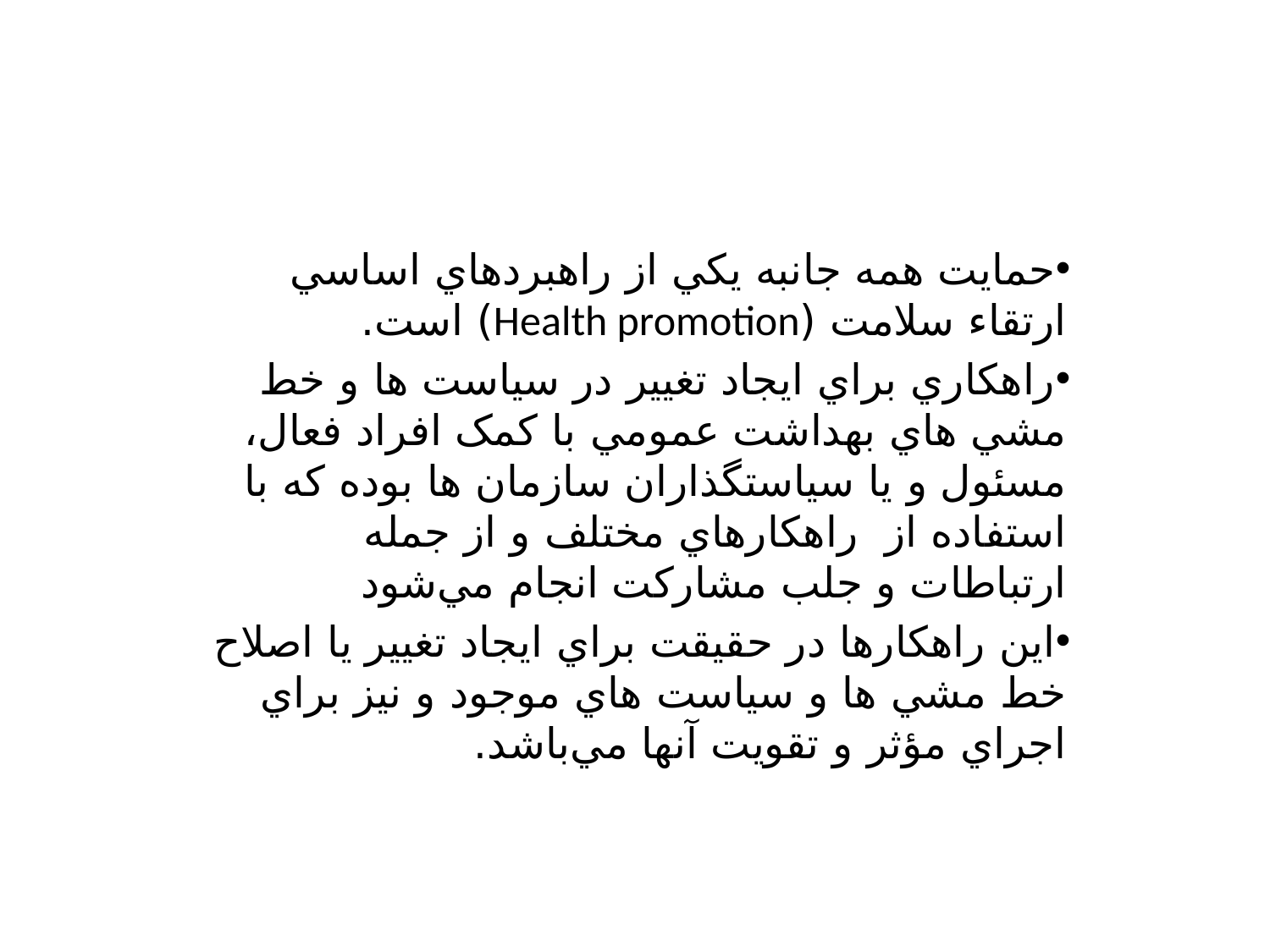

حمايت همه جانبه يکي از راهبردهاي اساسي ارتقاء سلامت (Health promotion) است.
راهکاري براي ايجاد تغيير در سياست ها و خط مشي هاي بهداشت عمومي ‌با کمک افراد فعال، مسئول و يا سياستگذاران سازمان ها بوده که با استفاده از  راهکارهاي مختلف و از جمله ارتباطات و جلب مشارکت انجام مي‌شود
اين راهکارها در حقيقت براي ايجاد تغيير يا اصلاح خط مشي ها و سياست هاي موجود و نيز براي اجراي مؤثر و تقويت آنها مي‌باشد.